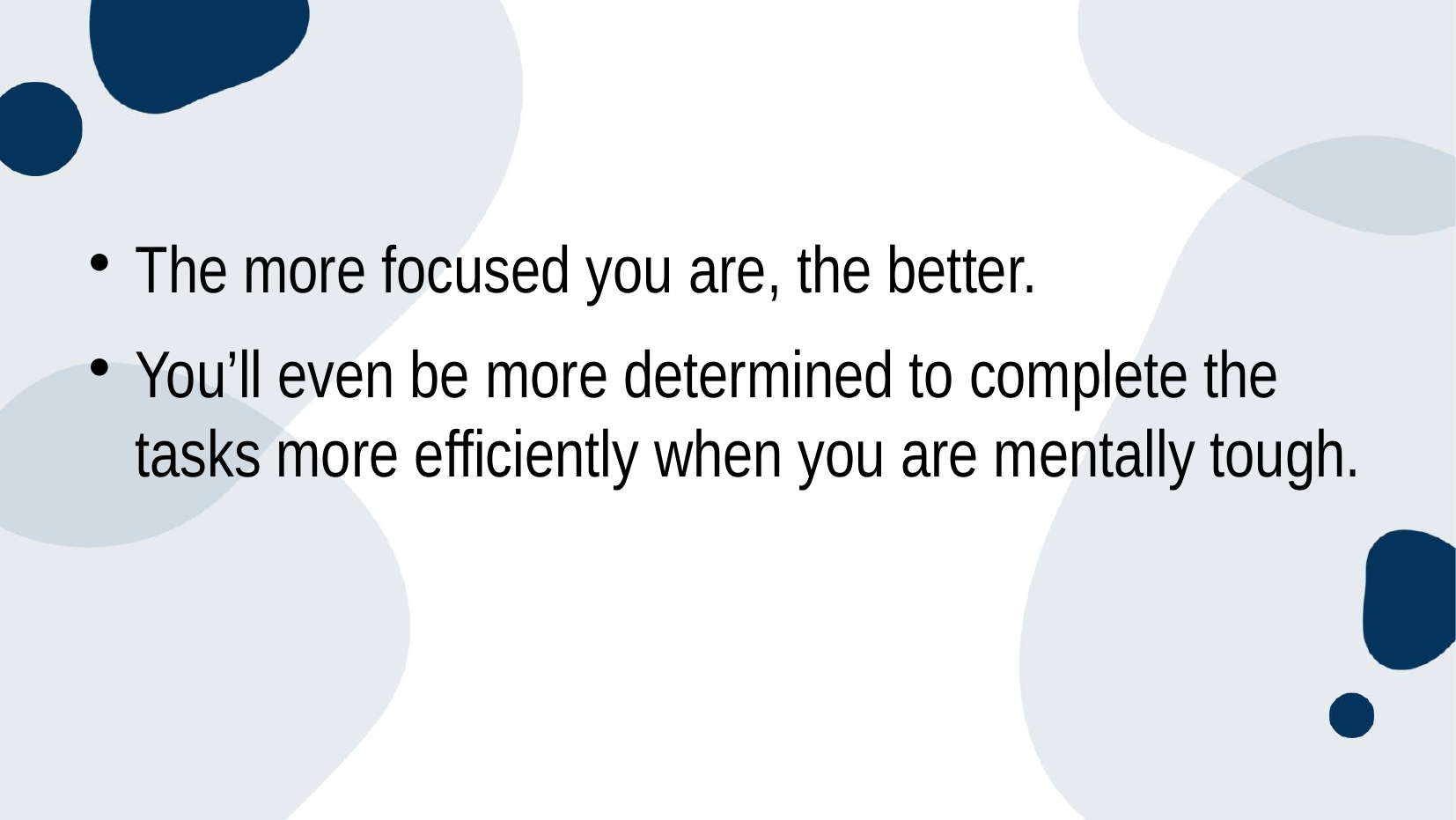

#
The more focused you are, the better.
You’ll even be more determined to complete the tasks more efficiently when you are mentally tough.